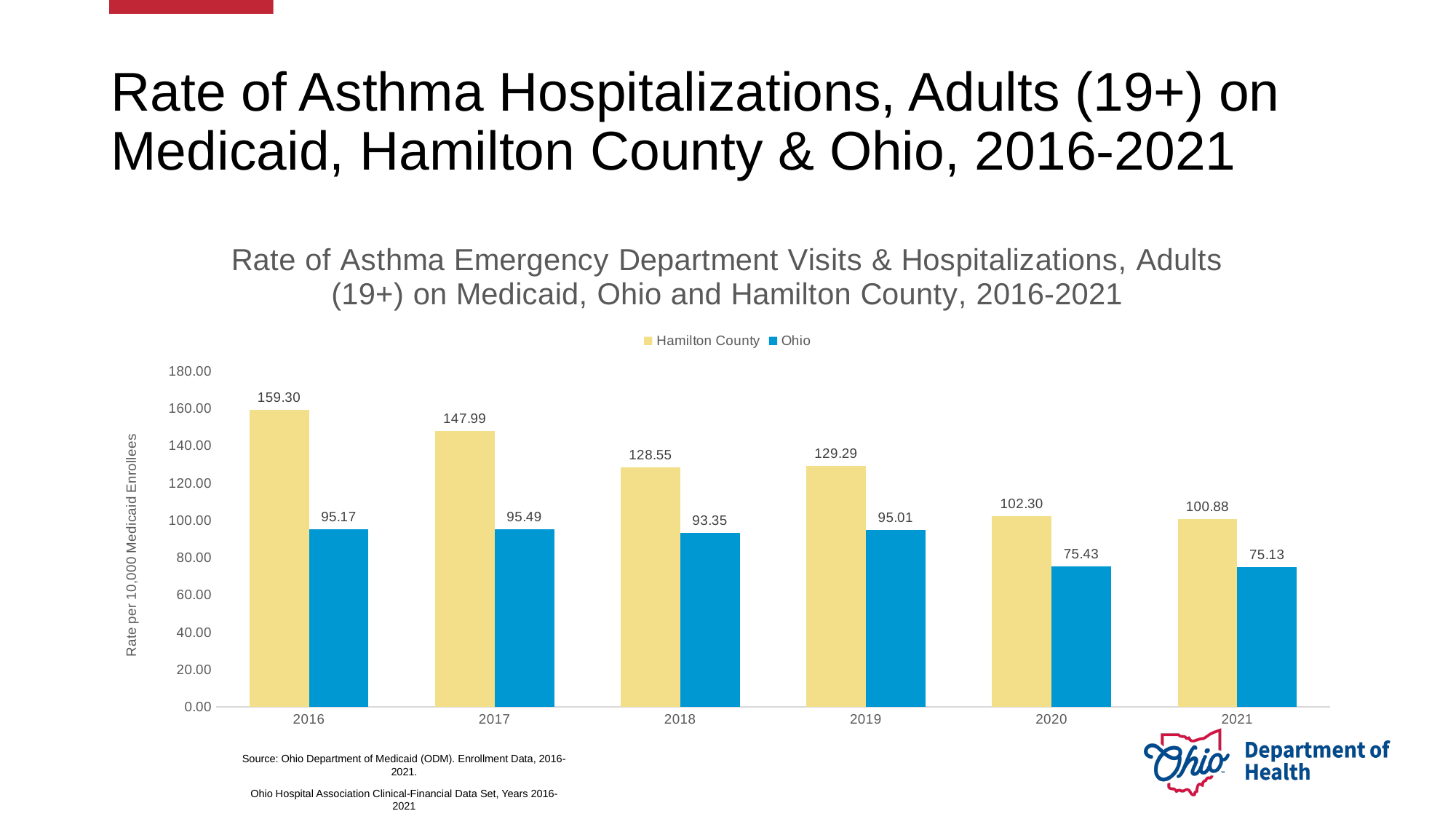

# Rate of Asthma Hospitalizations, Adults (19+) on Medicaid, Hamilton County & Ohio, 2016-2021

### Chart: Rate of Asthma Emergency Department Visits & Hospitalizations, Adults (19+) on Medicaid, Ohio and Hamilton County, 2016-2021

| Category | Hamilton County | Ohio |
|---|---|---|
| 2016 | 159.29888779388992 | 95.17080282465355 |
| 2017 | 147.98798124175116 | 95.48903329422095 |
| 2018 | 128.55369702701105 | 93.3482407242655 |
| 2019 | 129.28830561710208 | 95.013016437263 |
| 2020 | 102.29630159525003 | 75.4268489039536 |
| 2021 | 100.88105726872246 | 75.13104251601631 |
Source: Ohio Department of Medicaid (ODM). Enrollment Data, 2016-2021.
Ohio Hospital Association Clinical-Financial Data Set, Years 2016-2021